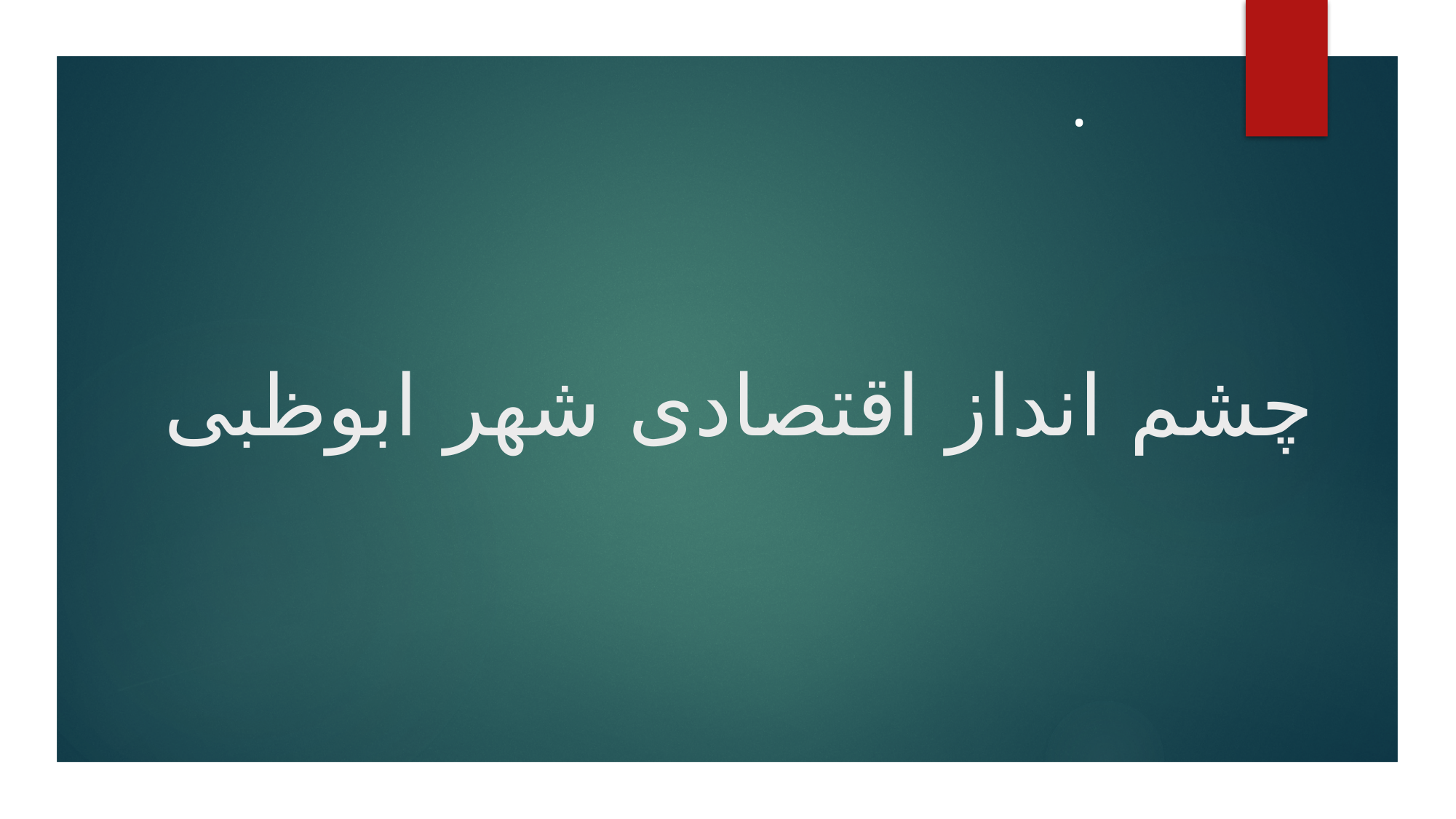

# .

چشم انداز اقتصادی شهر ابوظبی